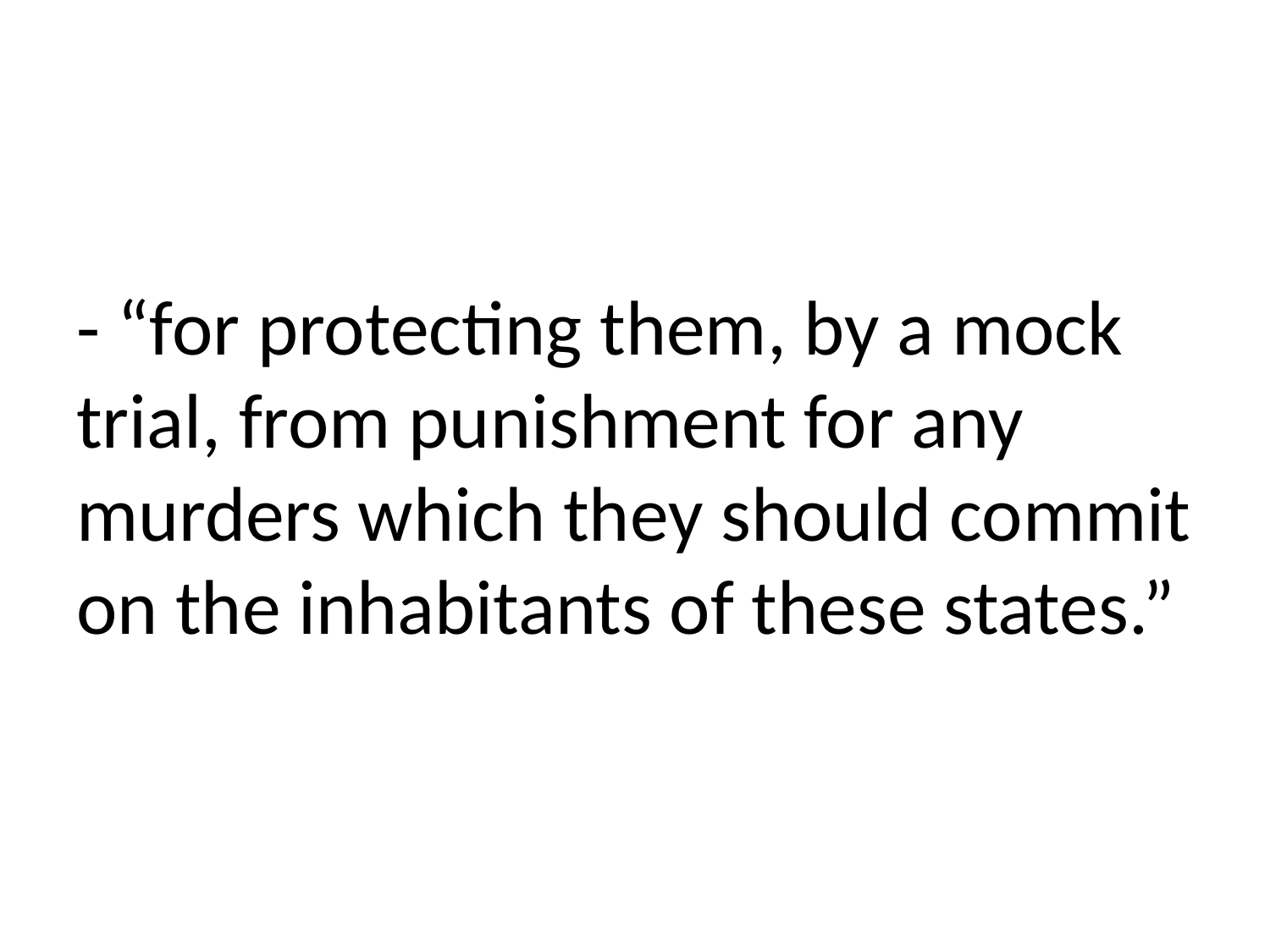

# - “for protecting them, by a mock trial, from punishment for any murders which they should commit on the inhabitants of these states.”